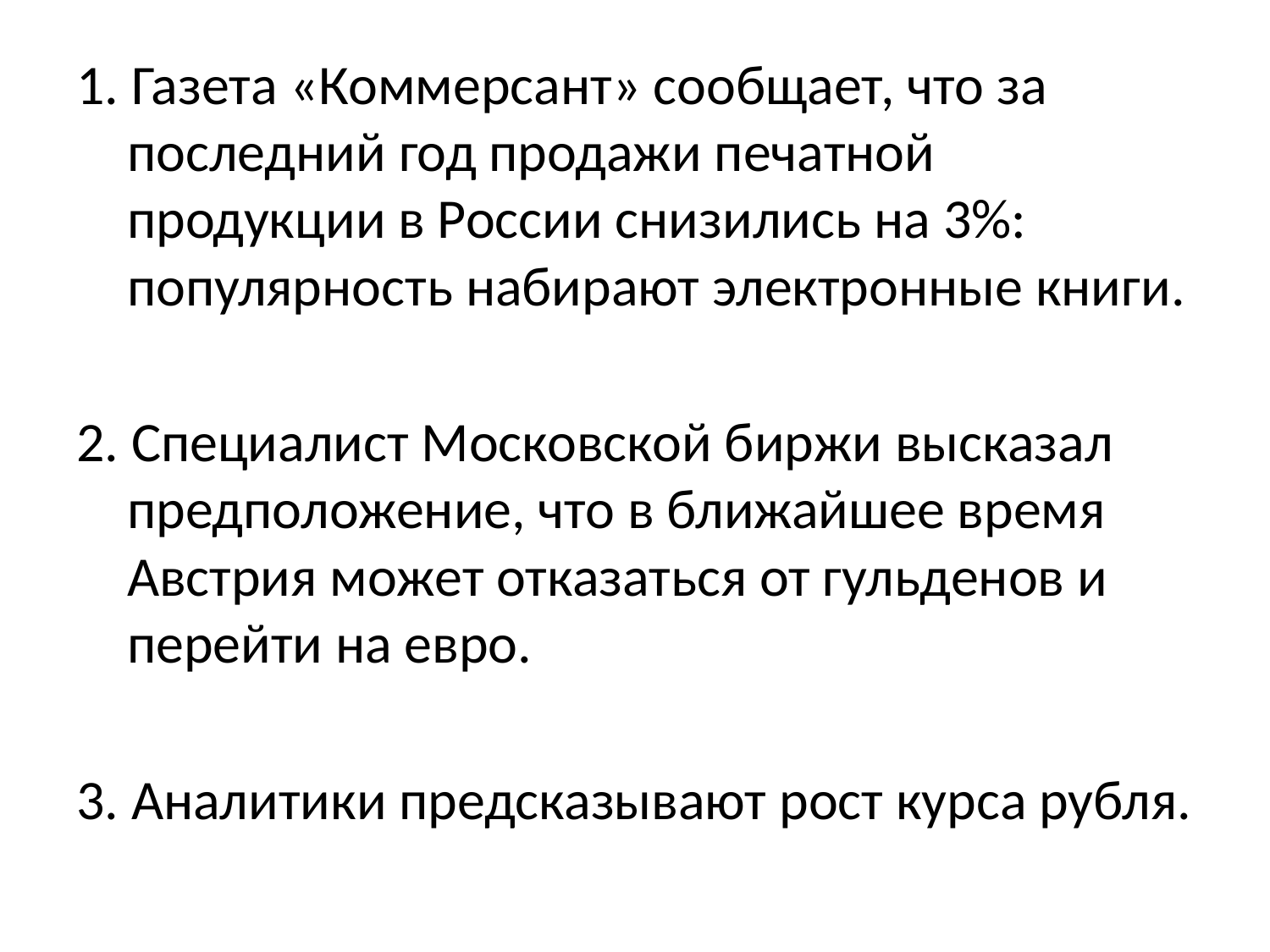

1. Газета «Коммерсант» сообщает, что за последний год продажи печатной продукции в России снизились на 3%: популярность набирают электронные книги.

2. Специалист Московской биржи высказал предположение, что в ближайшее время Австрия может отказаться от гульденов и перейти на евро.

3. Аналитики предсказывают рост курса рубля.